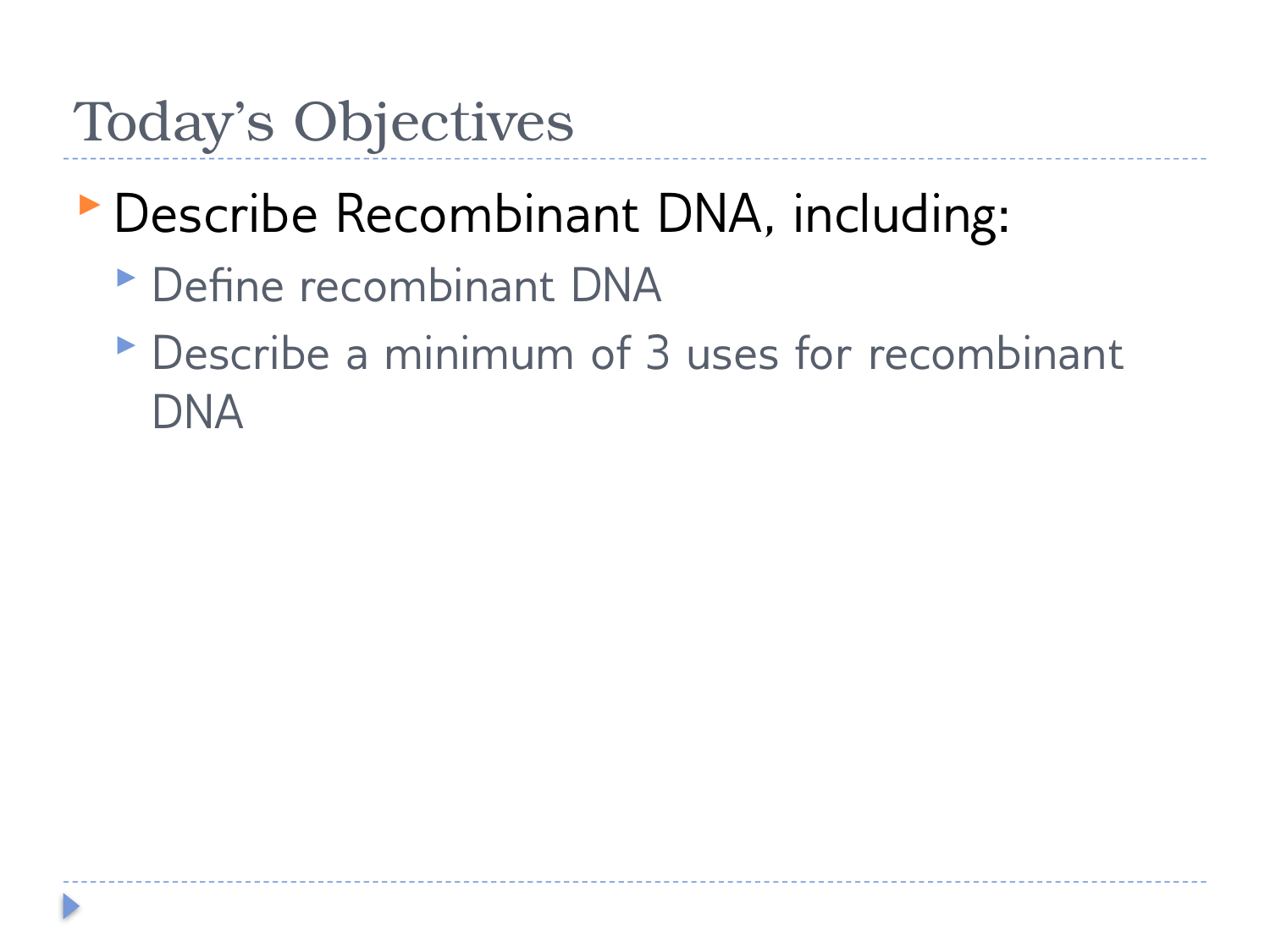

# Today’s Objectives
Describe Recombinant DNA, including:
Define recombinant DNA
Describe a minimum of 3 uses for recombinant DNA